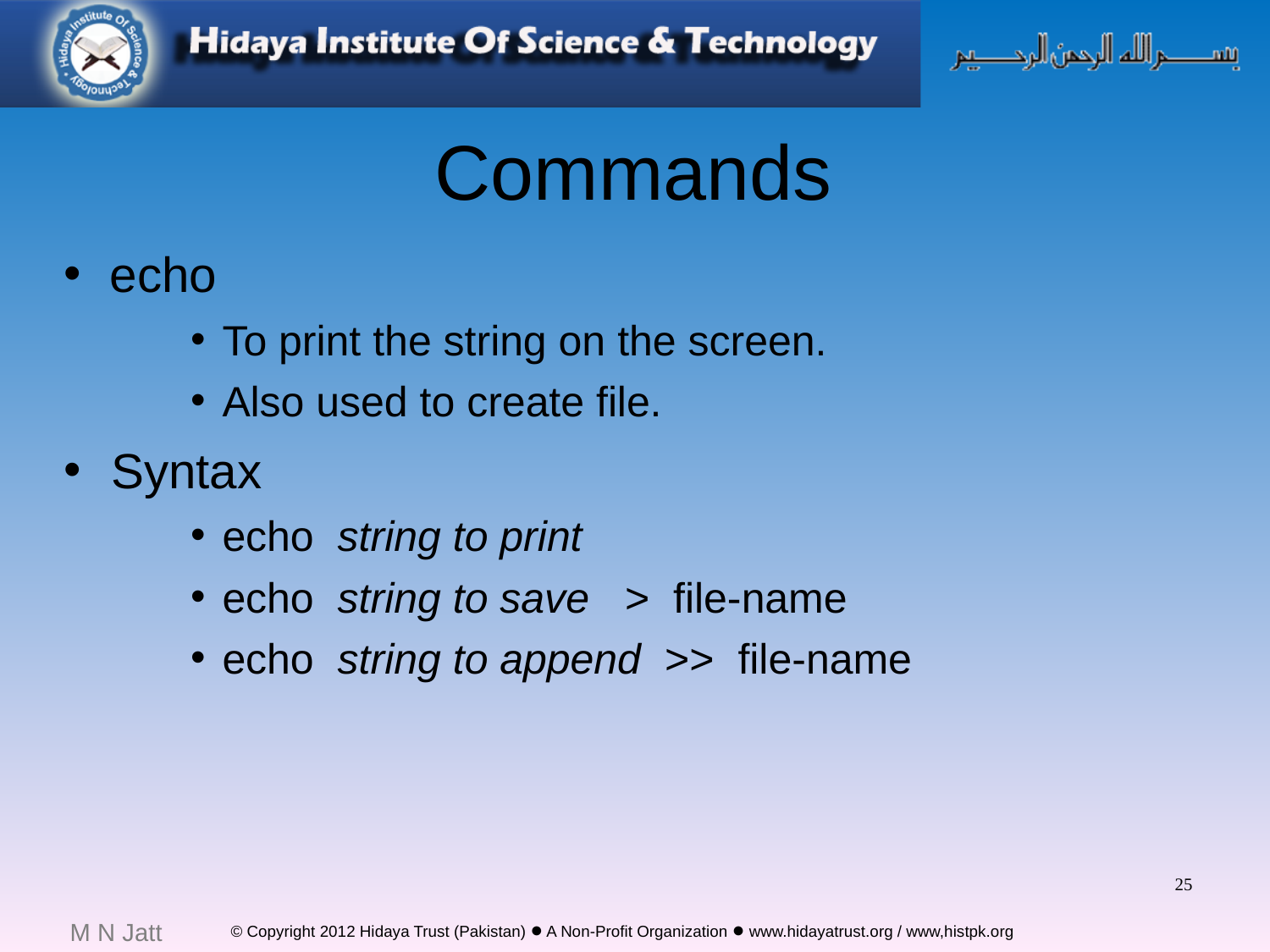

# Commands
echo
To print the string on the screen.
Also used to create file.
Syntax
echo  string to print
echo  string to save   >  file-name
echo  string to append  >>  file-name

25